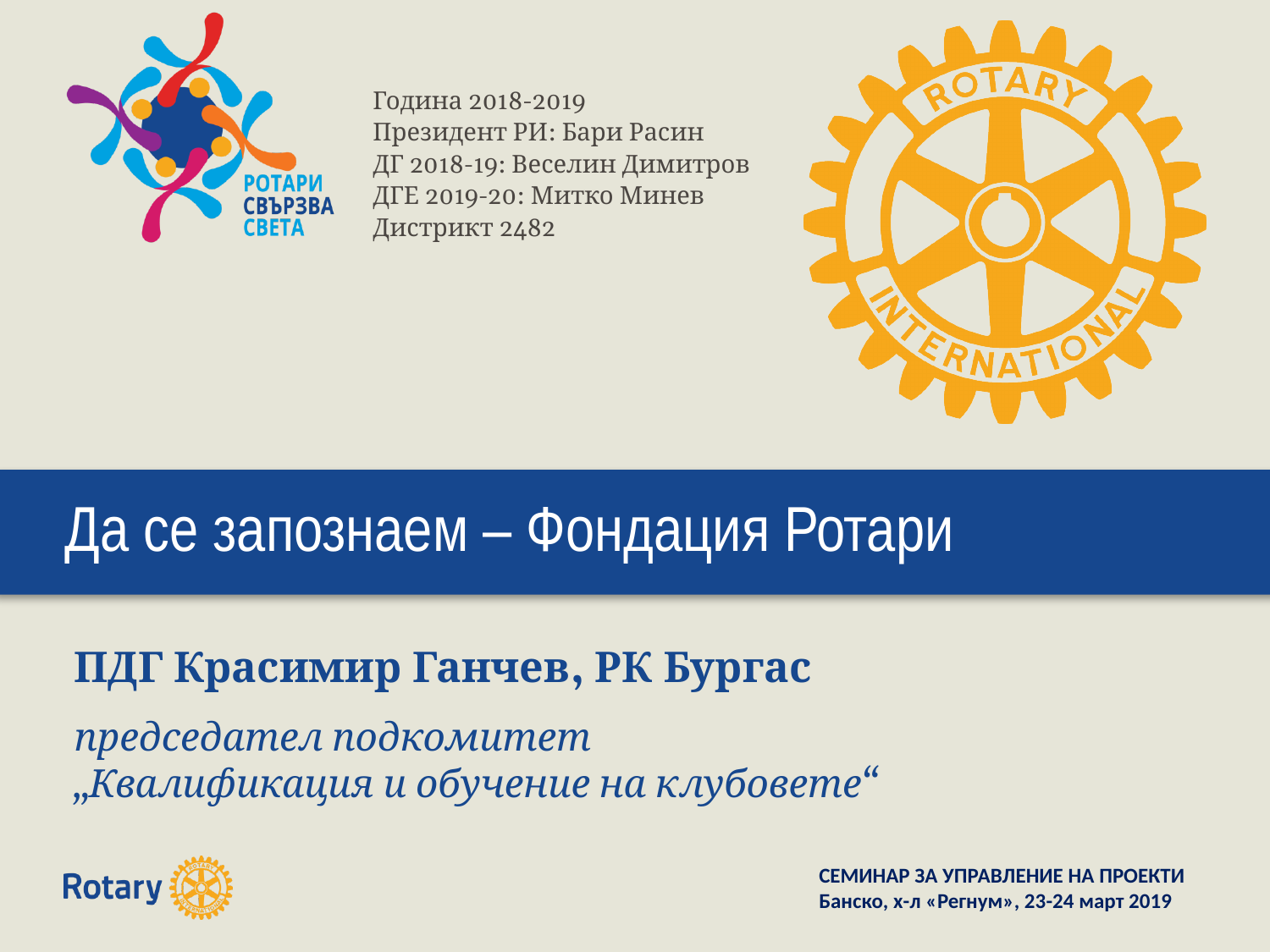

# Да се запознаем – Фондация Ротари
ПДГ Красимир Ганчев, РК Бургас
председател подкомитет
„Квалификация и обучение на клубовете“